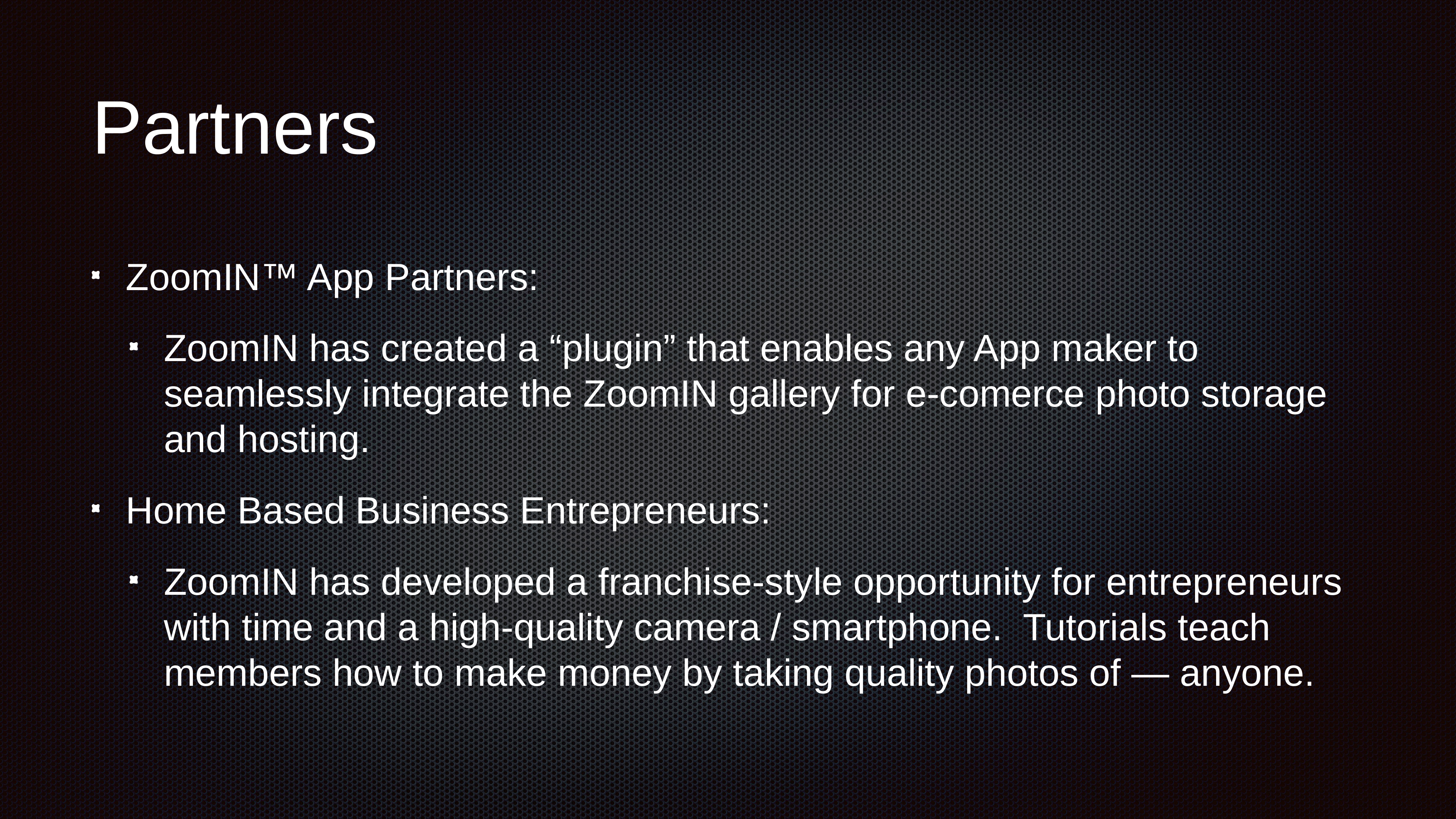

# Partners
ZoomIN™ App Partners:
ZoomIN has created a “plugin” that enables any App maker to seamlessly integrate the ZoomIN gallery for e-comerce photo storage and hosting.
Home Based Business Entrepreneurs:
ZoomIN has developed a franchise-style opportunity for entrepreneurs with time and a high-quality camera / smartphone.  Tutorials teach members how to make money by taking quality photos of — anyone.